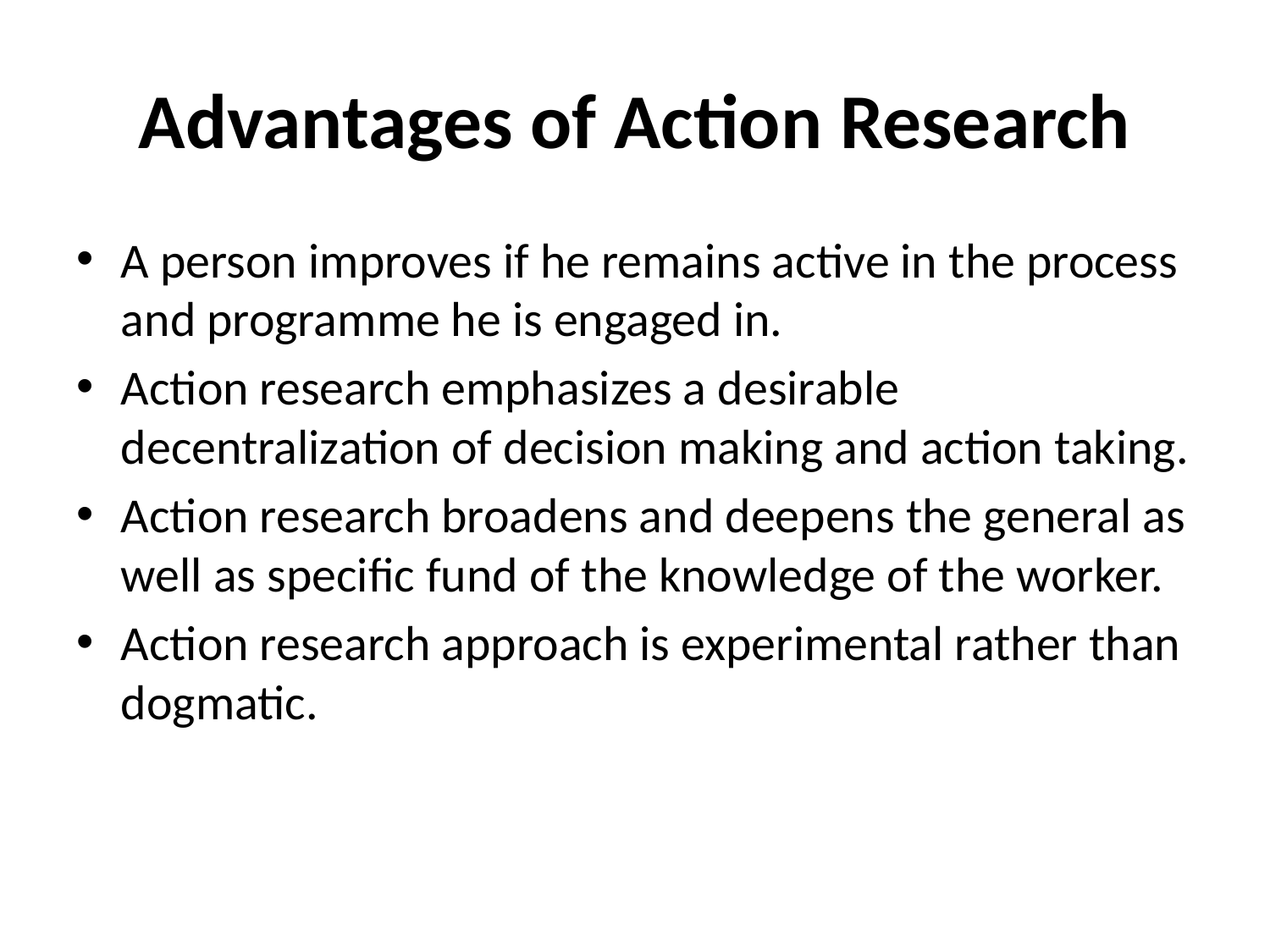

# Advantages of Action Research
A person improves if he remains active in the process and programme he is engaged in.
Action research emphasizes a desirable decentralization of decision making and action taking.
Action research broadens and deepens the general as well as specific fund of the knowledge of the worker.
Action research approach is experimental rather than dogmatic.